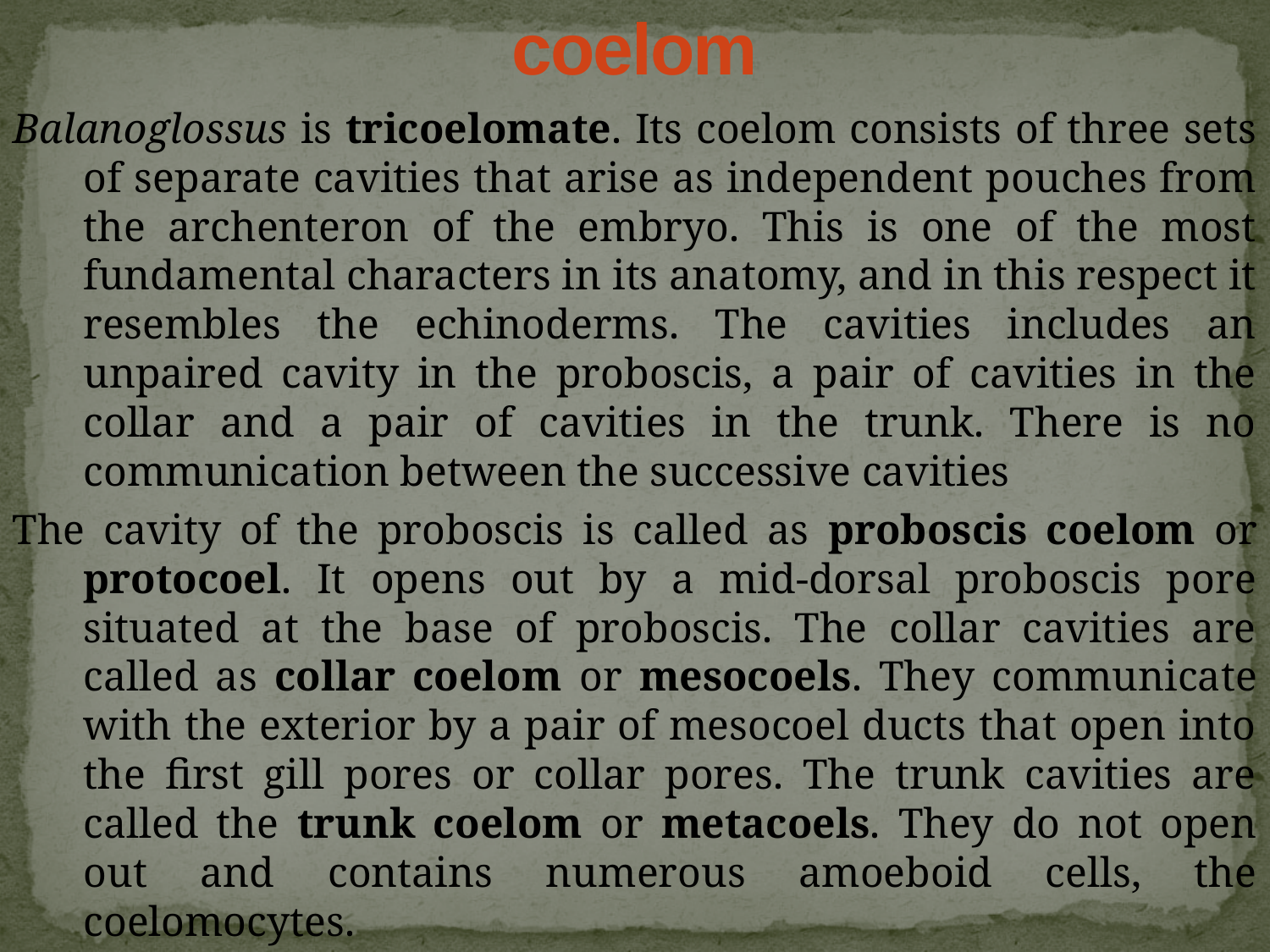

# coelom
Balanoglossus is tricoelomate. Its coelom consists of three sets of separate cavities that arise as independent pouches from the archenteron of the embryo. This is one of the most fundamental characters in its anatomy, and in this respect it resembles the echinoderms. The cavities includes an unpaired cavity in the proboscis, a pair of cavities in the collar and a pair of cavities in the trunk. There is no communication between the successive cavities
The cavity of the proboscis is called as proboscis coelom or protocoel. It opens out by a mid-dorsal proboscis pore situated at the base of proboscis. The collar cavities are called as collar coelom or mesocoels. They communicate with the exterior by a pair of mesocoel ducts that open into the first gill pores or collar pores. The trunk cavities are called the trunk coelom or metacoels. They do not open out and contains numerous amoeboid cells, the coelomocytes.